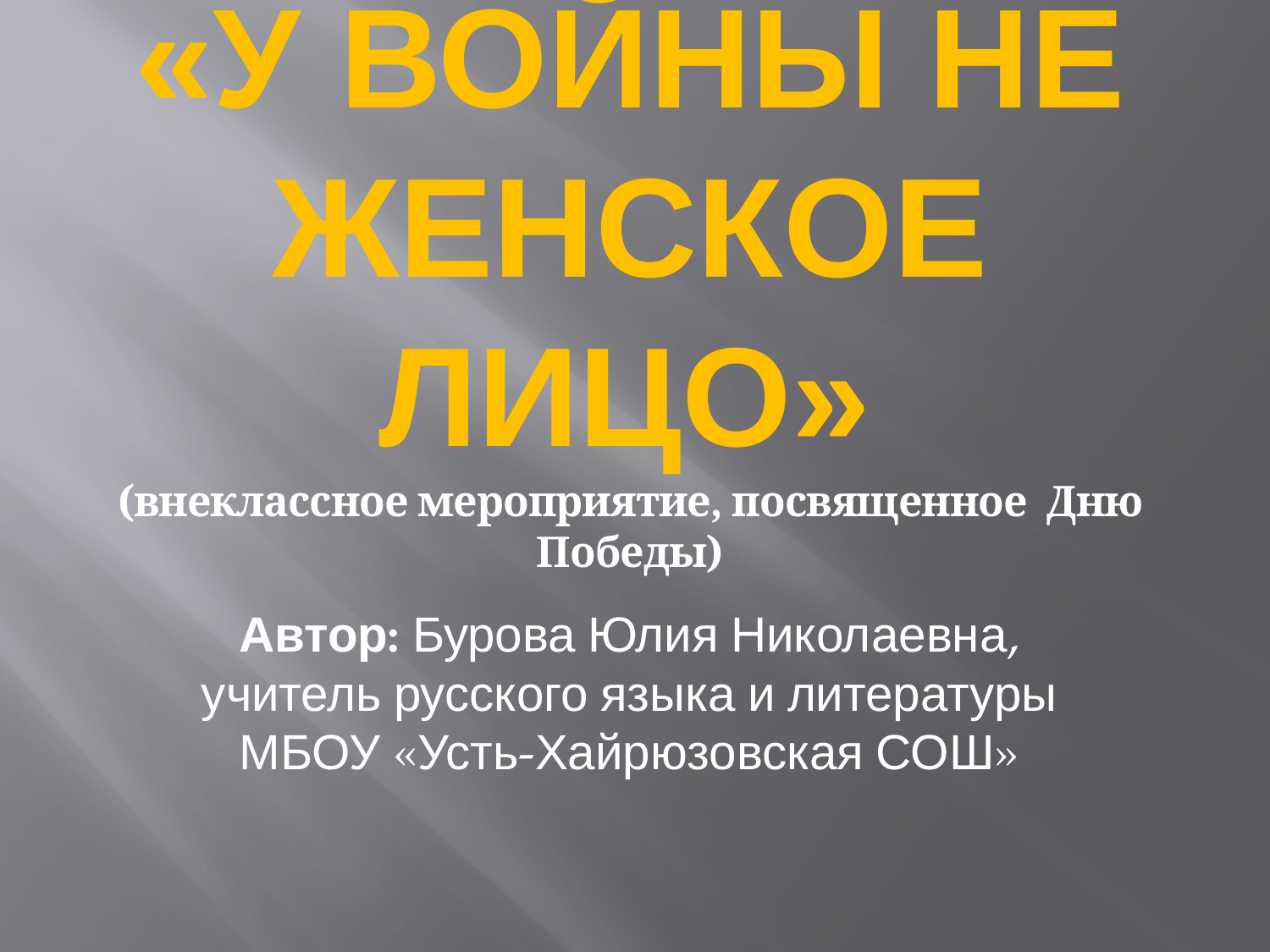

# «У войны не женское лицо» (внеклассное мероприятие, посвященное  Дню Победы)
Автор: Бурова Юлия Николаевна, учитель русского языка и литературы МБОУ «Усть-Хайрюзовская СОШ»